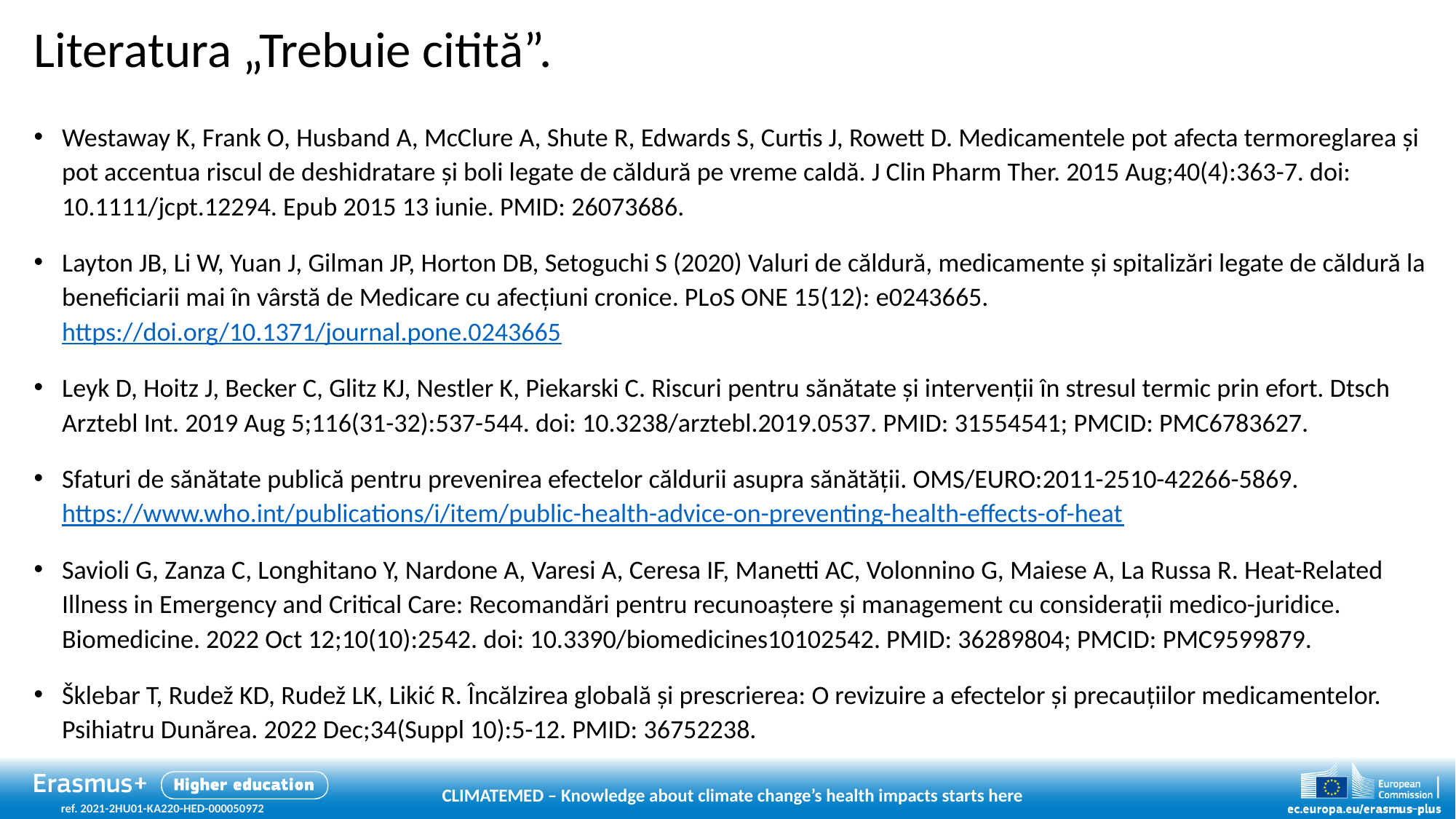

# Literatura „Trebuie citită”.
Westaway K, Frank O, Husband A, McClure A, Shute R, Edwards S, Curtis J, Rowett D. Medicamentele pot afecta termoreglarea și pot accentua riscul de deshidratare și boli legate de căldură pe vreme caldă. J Clin Pharm Ther. 2015 Aug;40(4):363-7. doi: 10.1111/jcpt.12294. Epub 2015 13 iunie. PMID: 26073686.
Layton JB, Li W, Yuan J, Gilman JP, Horton DB, Setoguchi S (2020) Valuri de căldură, medicamente și spitalizări legate de căldură la beneficiarii mai în vârstă de Medicare cu afecțiuni cronice. PLoS ONE 15(12): e0243665. https://doi.org/10.1371/journal.pone.0243665
Leyk D, Hoitz J, Becker C, Glitz KJ, Nestler K, Piekarski C. Riscuri pentru sănătate și intervenții în stresul termic prin efort. Dtsch Arztebl Int. 2019 Aug 5;116(31-32):537-544. doi: 10.3238/arztebl.2019.0537. PMID: 31554541; PMCID: PMC6783627.
Sfaturi de sănătate publică pentru prevenirea efectelor căldurii asupra sănătății. OMS/EURO:2011-2510-42266-5869. https://www.who.int/publications/i/item/public-health-advice-on-preventing-health-effects-of-heat
Savioli G, Zanza C, Longhitano Y, Nardone A, Varesi A, Ceresa IF, Manetti AC, Volonnino G, Maiese A, La Russa R. Heat-Related Illness in Emergency and Critical Care: Recomandări pentru recunoaștere și management cu considerații medico-juridice. Biomedicine. 2022 Oct 12;10(10):2542. doi: 10.3390/biomedicines10102542. PMID: 36289804; PMCID: PMC9599879.
Šklebar T, Rudež KD, Rudež LK, Likić R. Încălzirea globală și prescrierea: O revizuire a efectelor și precauțiilor medicamentelor. Psihiatru Dunărea. 2022 Dec;34(Suppl 10):5-12. PMID: 36752238.